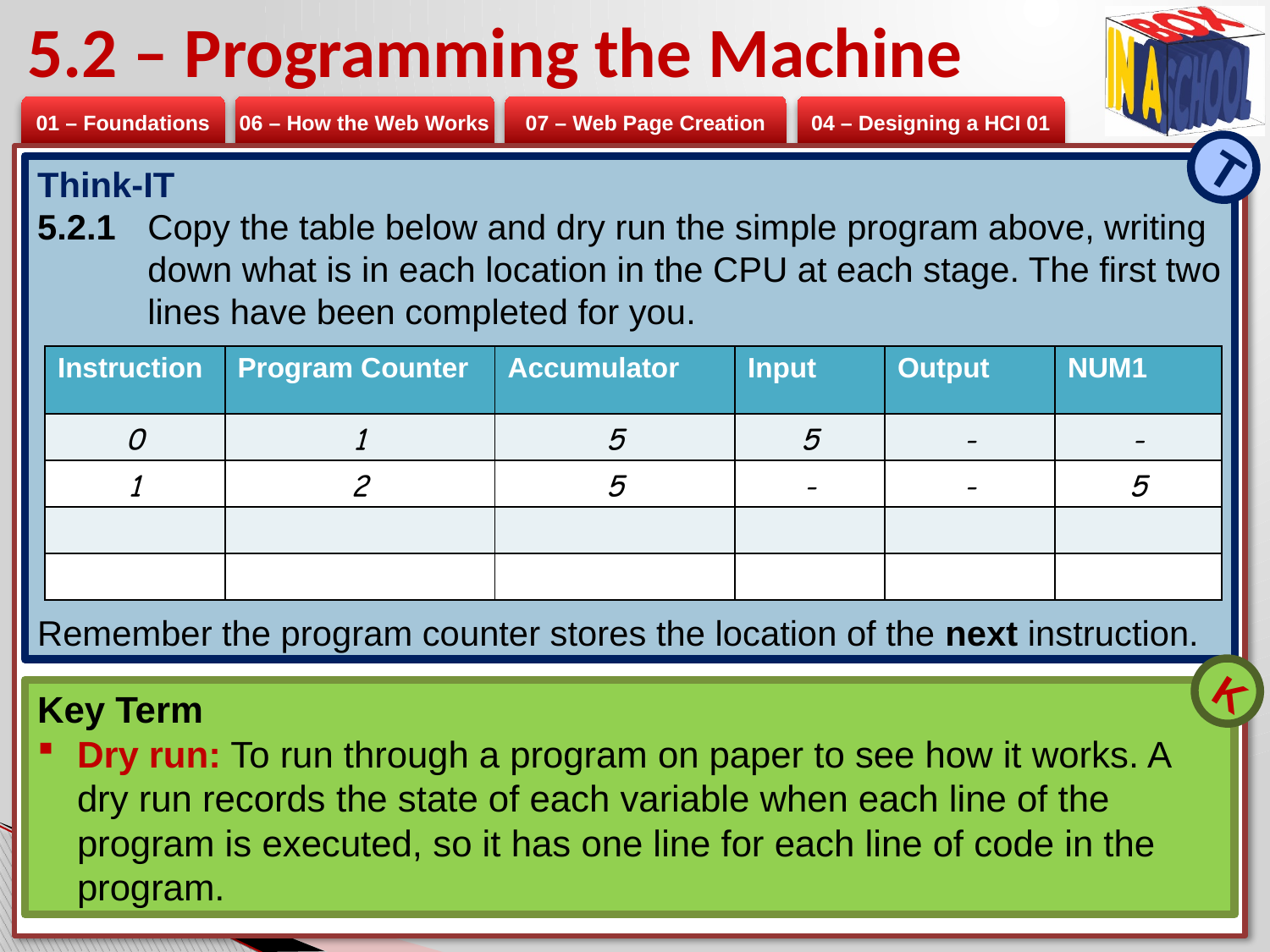

# 5.2 – Programming the Machine
T
Think-IT
5.2.1 	Copy the table below and dry run the simple program above, writing down what is in each location in the CPU at each stage. The first two lines have been completed for you.

Remember the program counter stores the location of the next instruction.
| Instruction | Program Counter | Accumulator | Input | Output | NUM1 |
| --- | --- | --- | --- | --- | --- |
| 0 | 1 | 5 | 5 | - | - |
| 1 | 2 | 5 | - | - | 5 |
|  |  |  |  |  |  |
|  |  |  |  |  |  |
K
Key Term
Dry run: To run through a program on paper to see how it works. A dry run records the state of each variable when each line of the program is executed, so it has one line for each line of code in the program.